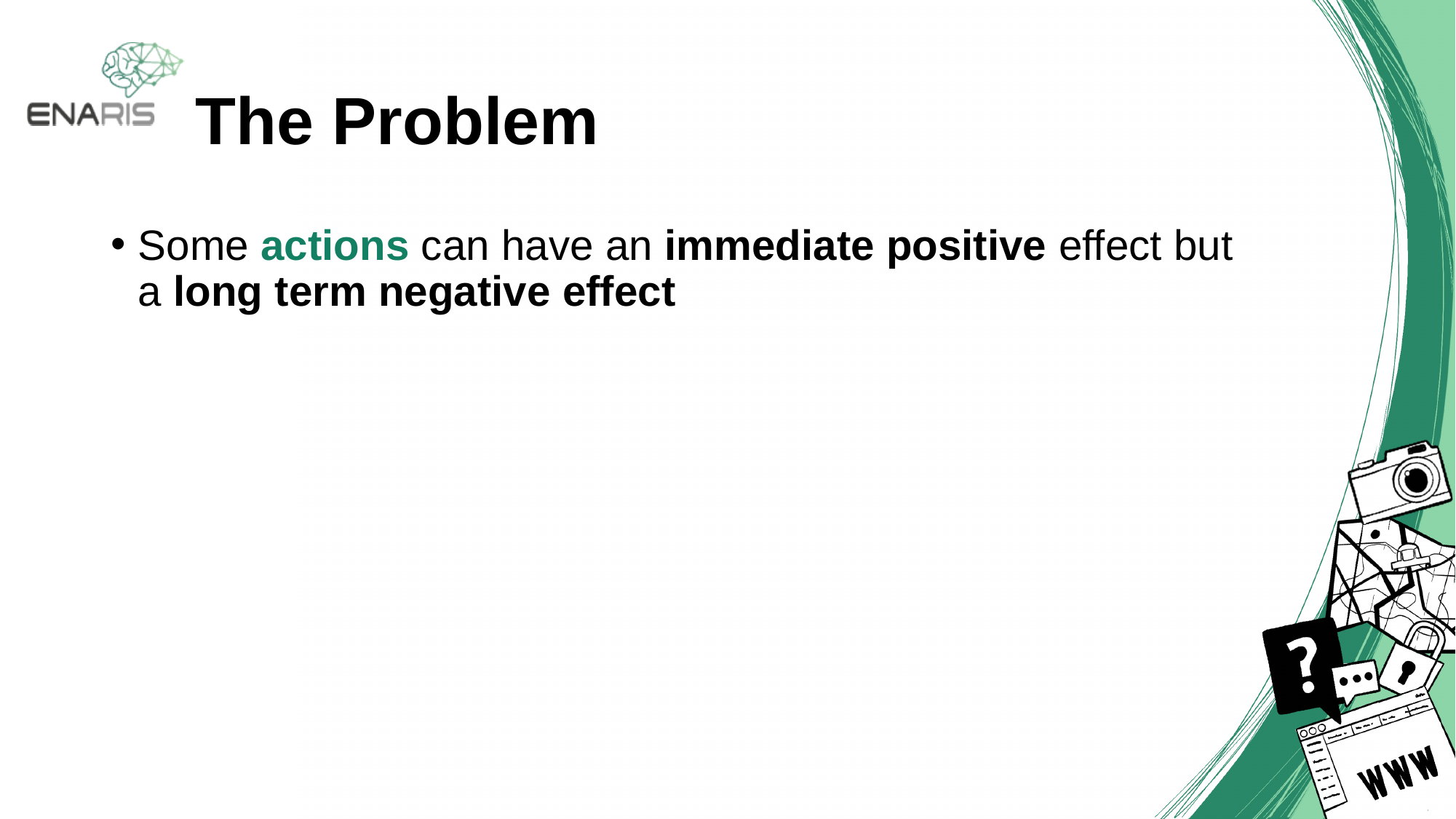

# The Problem
Some actions can have an immediate positive effect but a long term negative effect